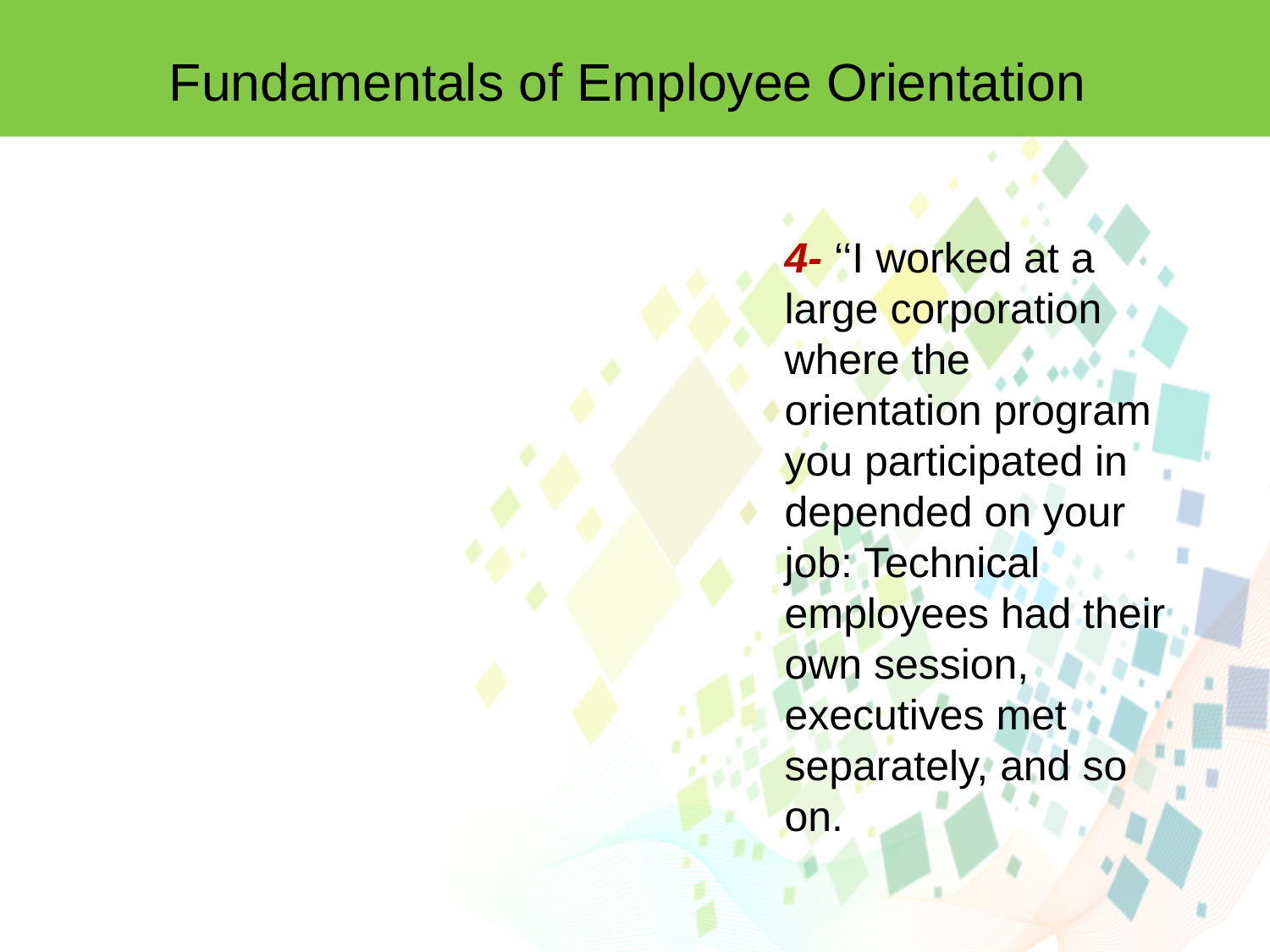

Fundamentals of Employee Orientation
4- ‘‘I worked at a large corporation where the orientation program you participated in depended on your job: Technical employees had their own session,
executives met separately, and so on.